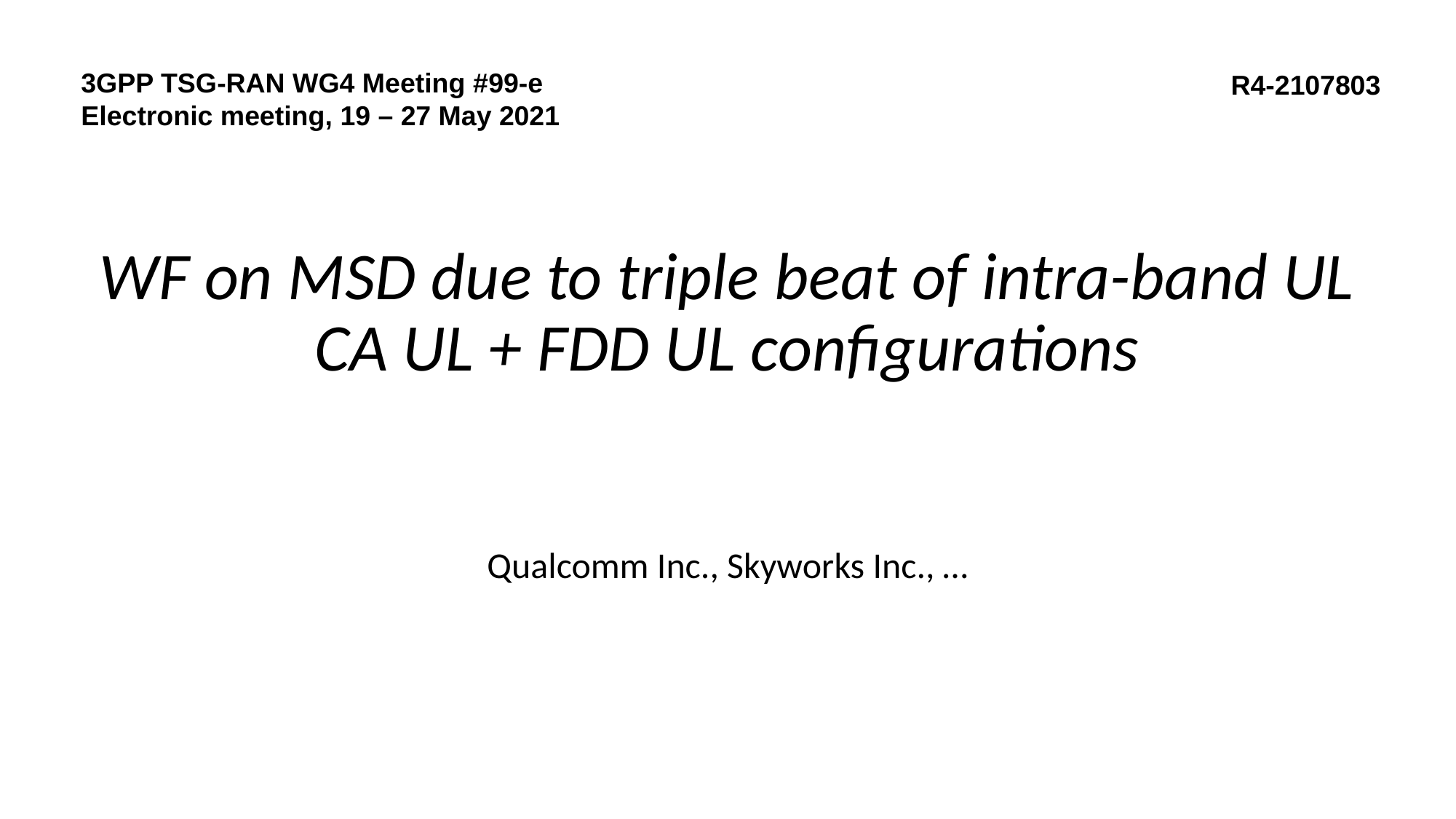

3GPP TSG-RAN WG4 Meeting #99-e
Electronic meeting, 19 – 27 May 2021
R4-2107803
# WF on MSD due to triple beat of intra-band UL CA UL + FDD UL configurations
Qualcomm Inc., Skyworks Inc., …